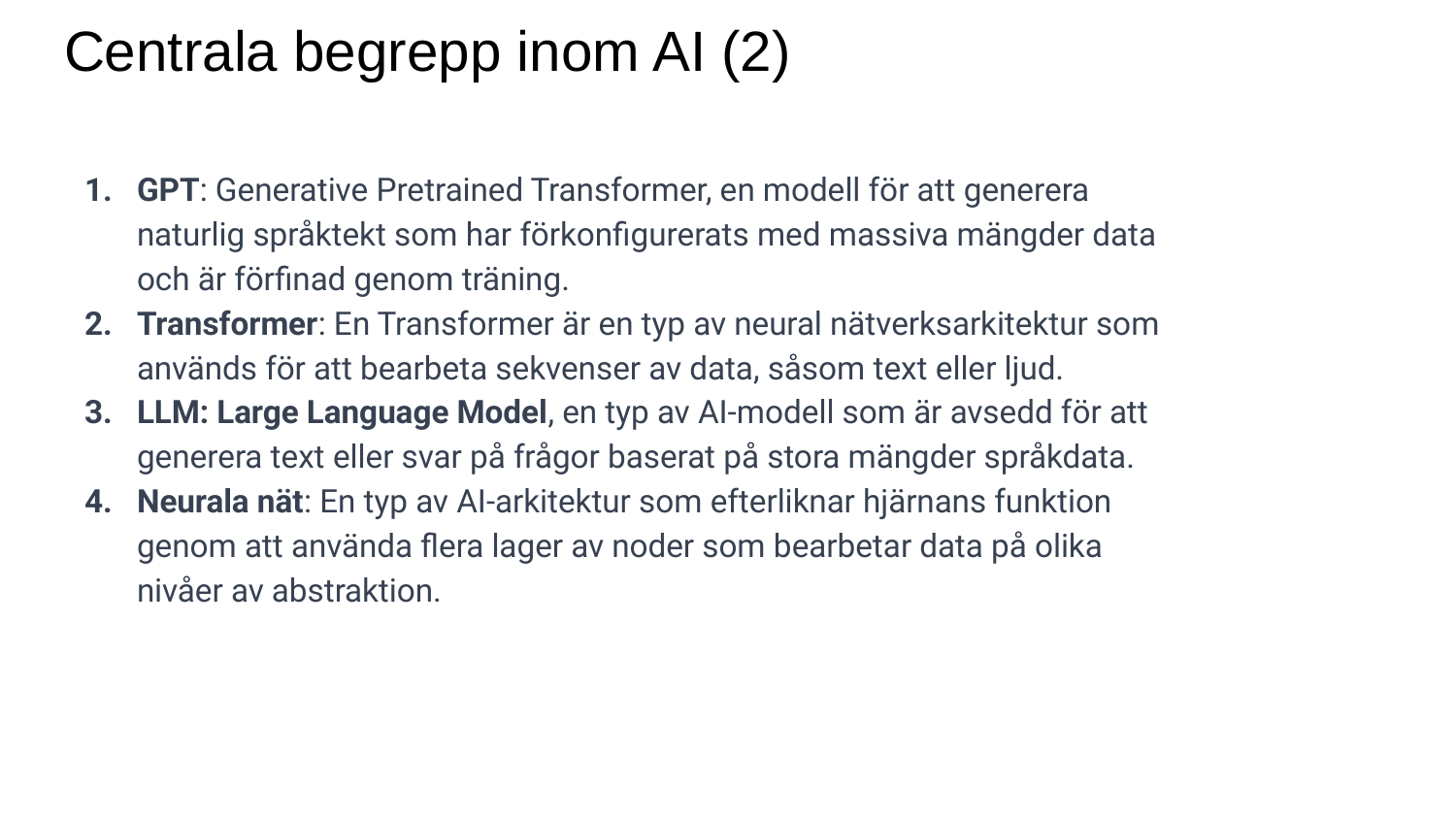

# Centrala begrepp inom AI (2)
GPT: Generative Pretrained Transformer, en modell för att generera naturlig språktekt som har förkonfigurerats med massiva mängder data och är förfinad genom träning.
Transformer: En Transformer är en typ av neural nätverksarkitektur som används för att bearbeta sekvenser av data, såsom text eller ljud.
LLM: Large Language Model, en typ av AI-modell som är avsedd för att generera text eller svar på frågor baserat på stora mängder språkdata.
Neurala nät: En typ av AI-arkitektur som efterliknar hjärnans funktion genom att använda flera lager av noder som bearbetar data på olika nivåer av abstraktion.